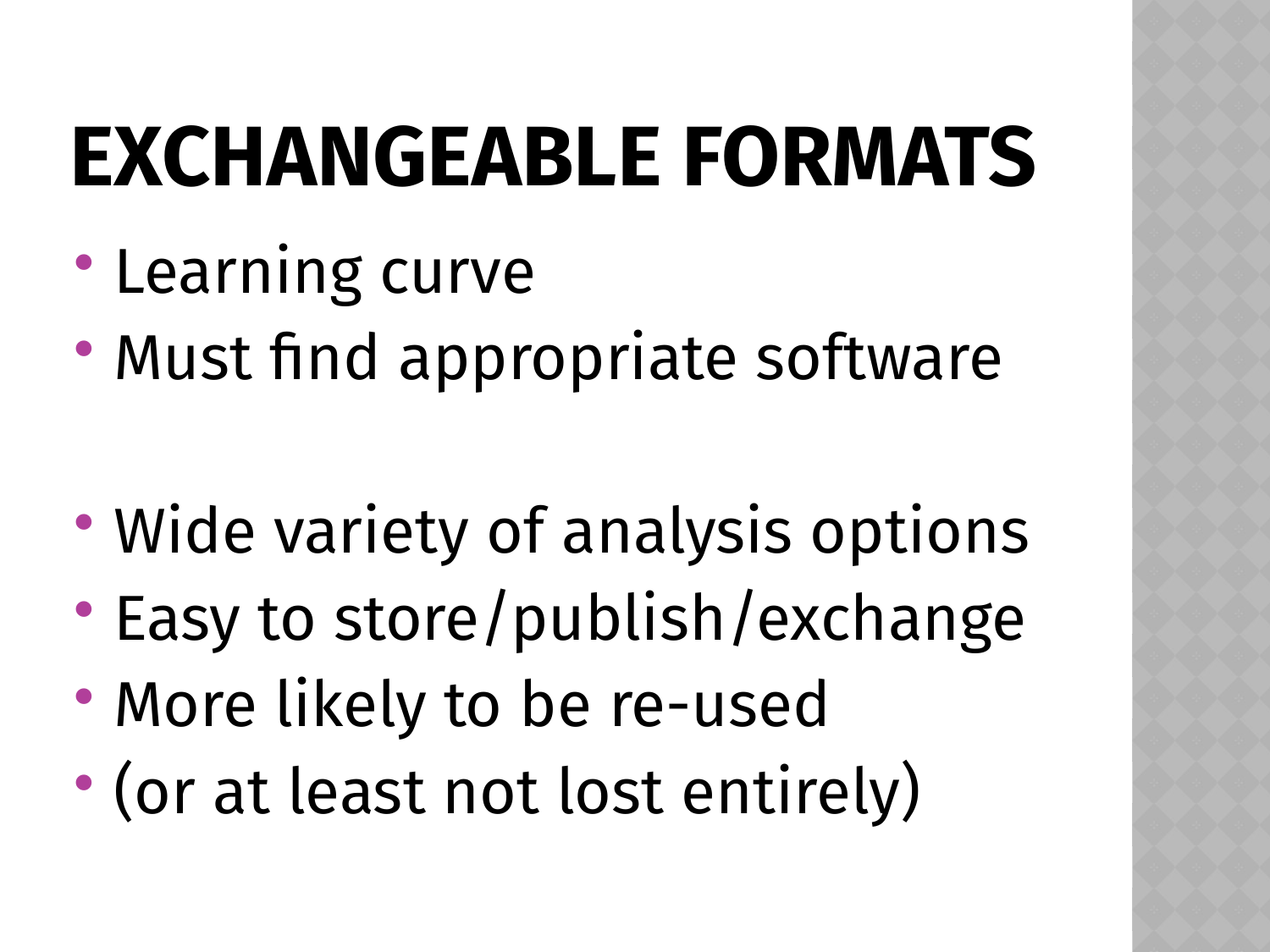

# Exchangeable formats
Learning curve
Must find appropriate software

Wide variety of analysis options
Easy to store/publish/exchange
More likely to be re-used
(or at least not lost entirely)